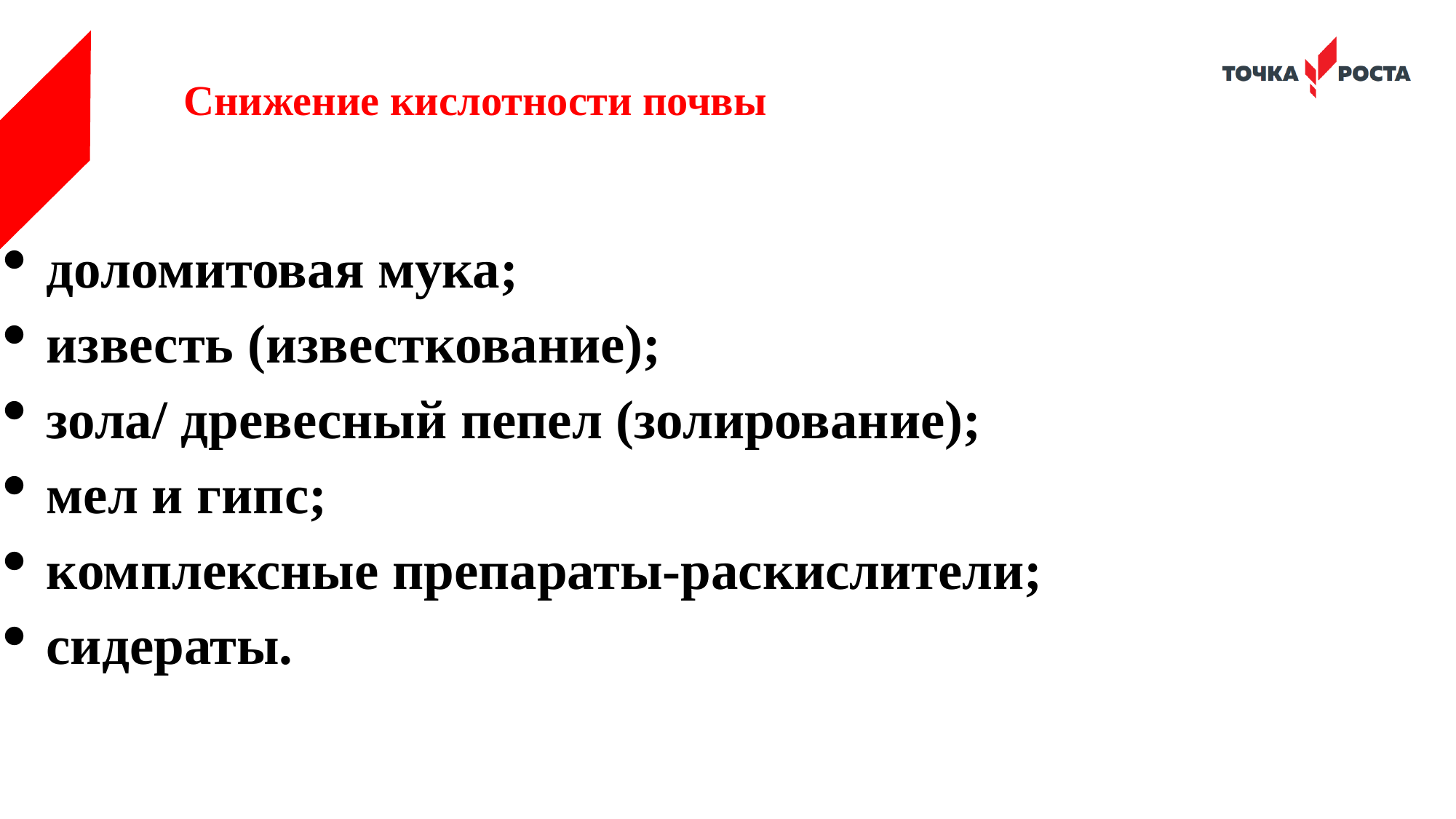

Снижение кислотности почвы
доломитовая мука;
известь (известкование);
зола/ древесный пепел (золирование);
мел и гипс;
комплексные препараты-раскислители;
сидераты.